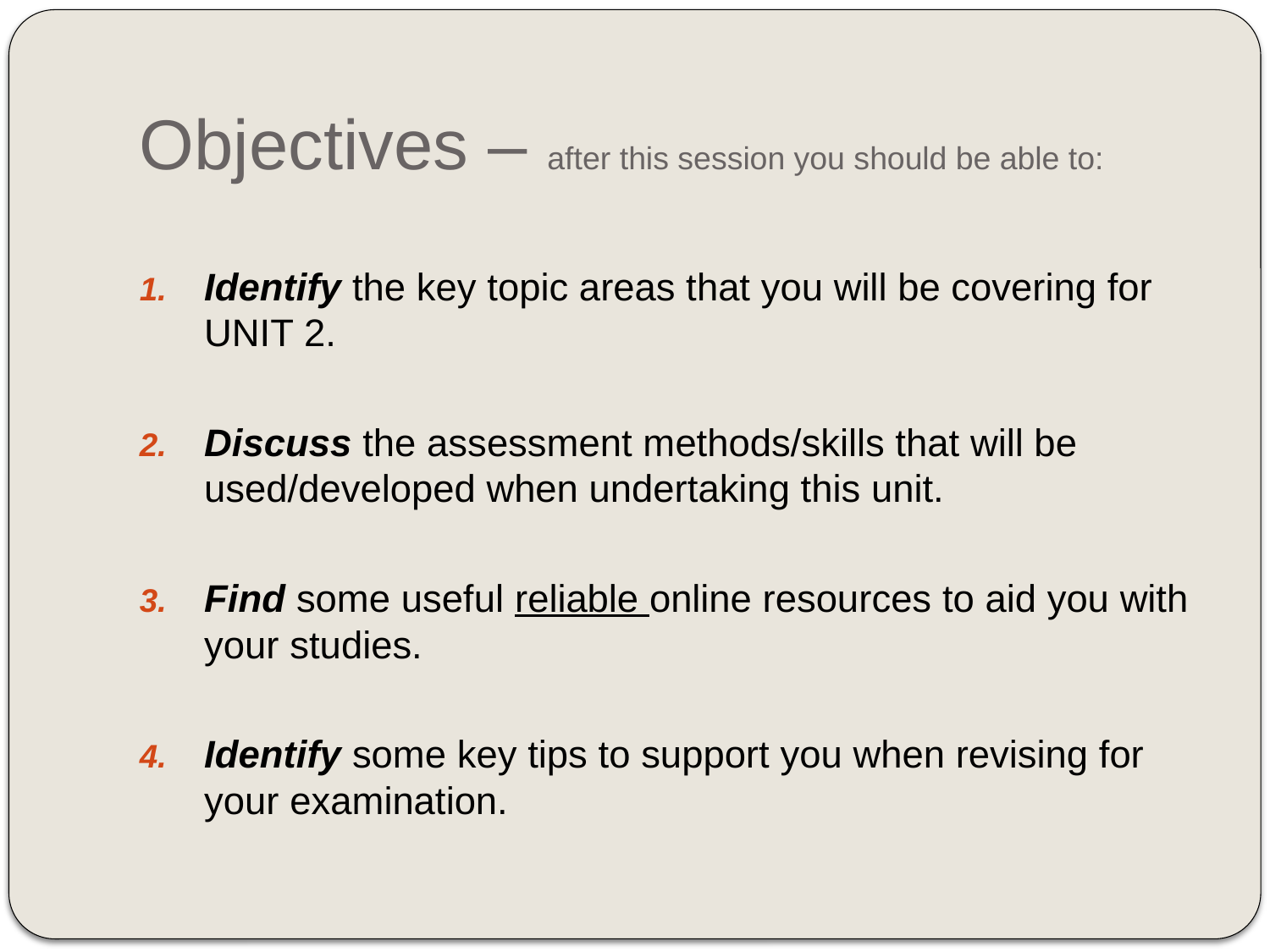

# Objectives – after this session you should be able to:

Identify the key topic areas that you will be covering for UNIT 2.

Discuss the assessment methods/skills that will be used/developed when undertaking this unit.

Find some useful reliable online resources to aid you with your studies.

Identify some key tips to support you when revising for your examination.